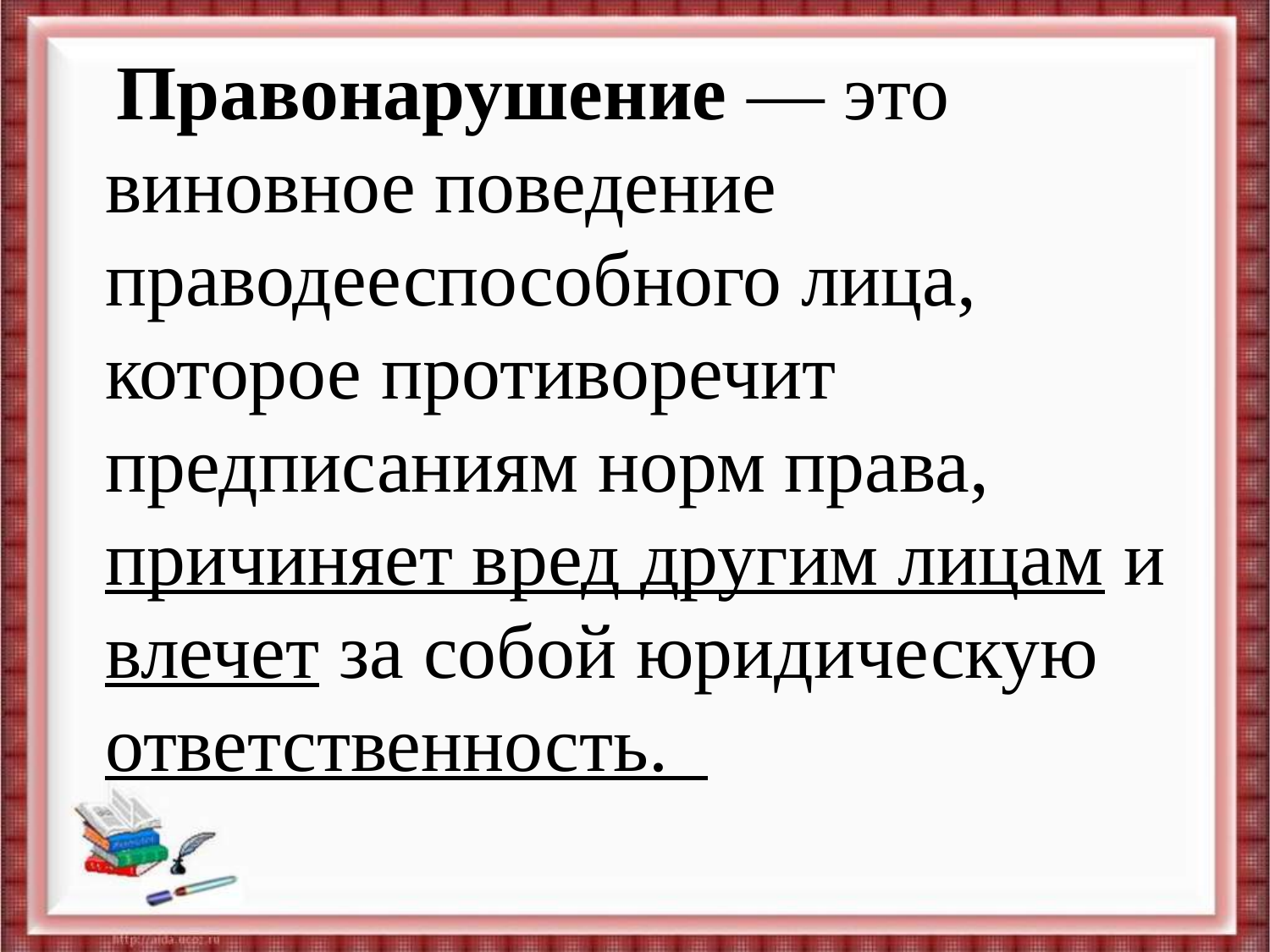

Правонарушение — это виновное поведение праводееспособного лица, которое противоречит предписаниям норм права, причиняет вред другим лицам и влечет за собой юридическую ответственность.